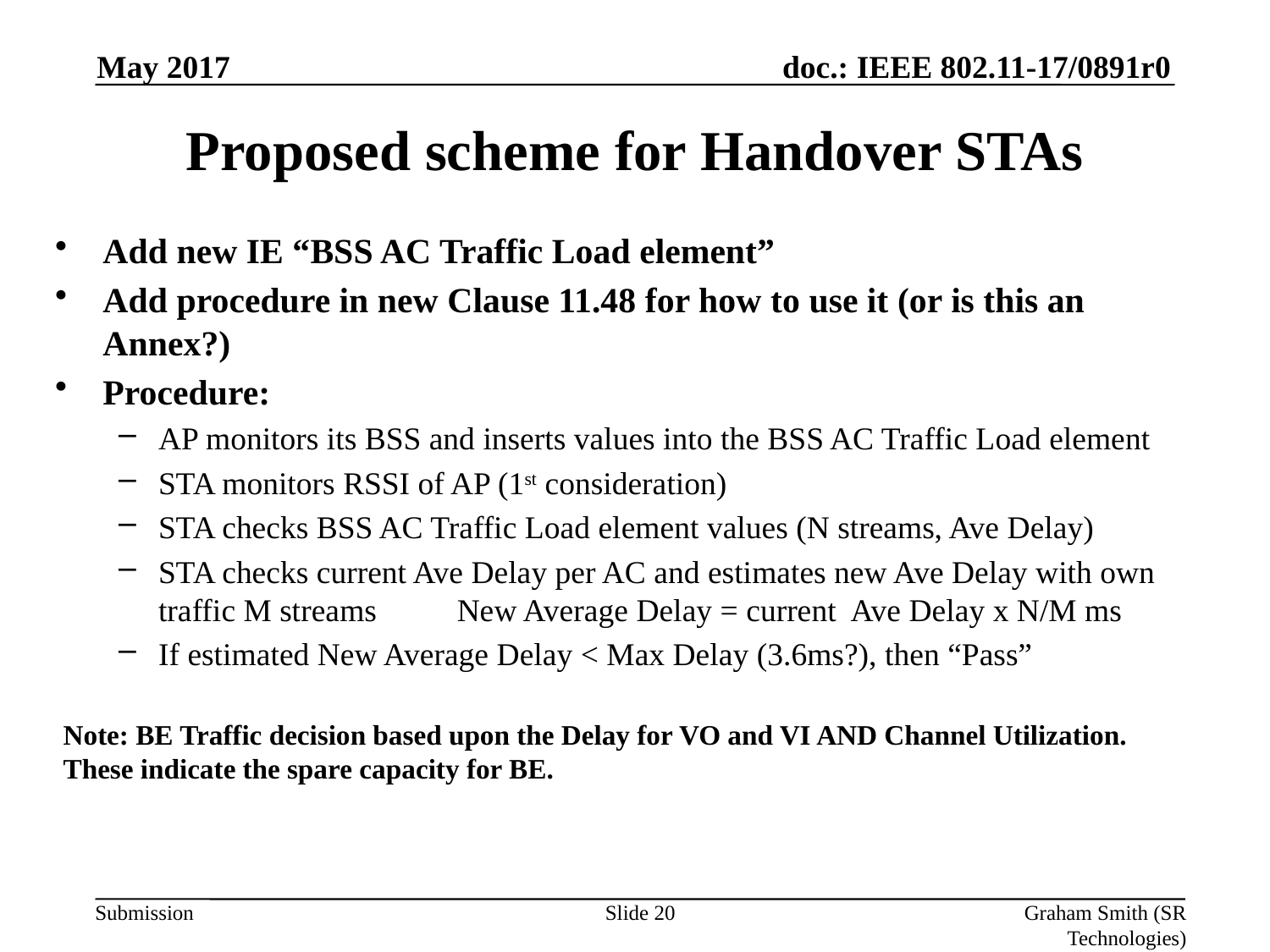

May 2017
# Proposed scheme for Handover STAs
Add new IE “BSS AC Traffic Load element”
Add procedure in new Clause 11.48 for how to use it (or is this an Annex?)
Procedure:
AP monitors its BSS and inserts values into the BSS AC Traffic Load element
STA monitors RSSI of AP (1st consideration)
STA checks BSS AC Traffic Load element values (N streams, Ave Delay)
STA checks current Ave Delay per AC and estimates new Ave Delay with own traffic M streams          New Average Delay = current  Ave Delay x N/M ms
If estimated New Average Delay < Max Delay (3.6ms?), then “Pass”

Note: BE Traffic decision based upon the Delay for VO and VI AND Channel Utilization.  These indicate the spare capacity for BE.
Slide 20
Graham Smith (SR Technologies)